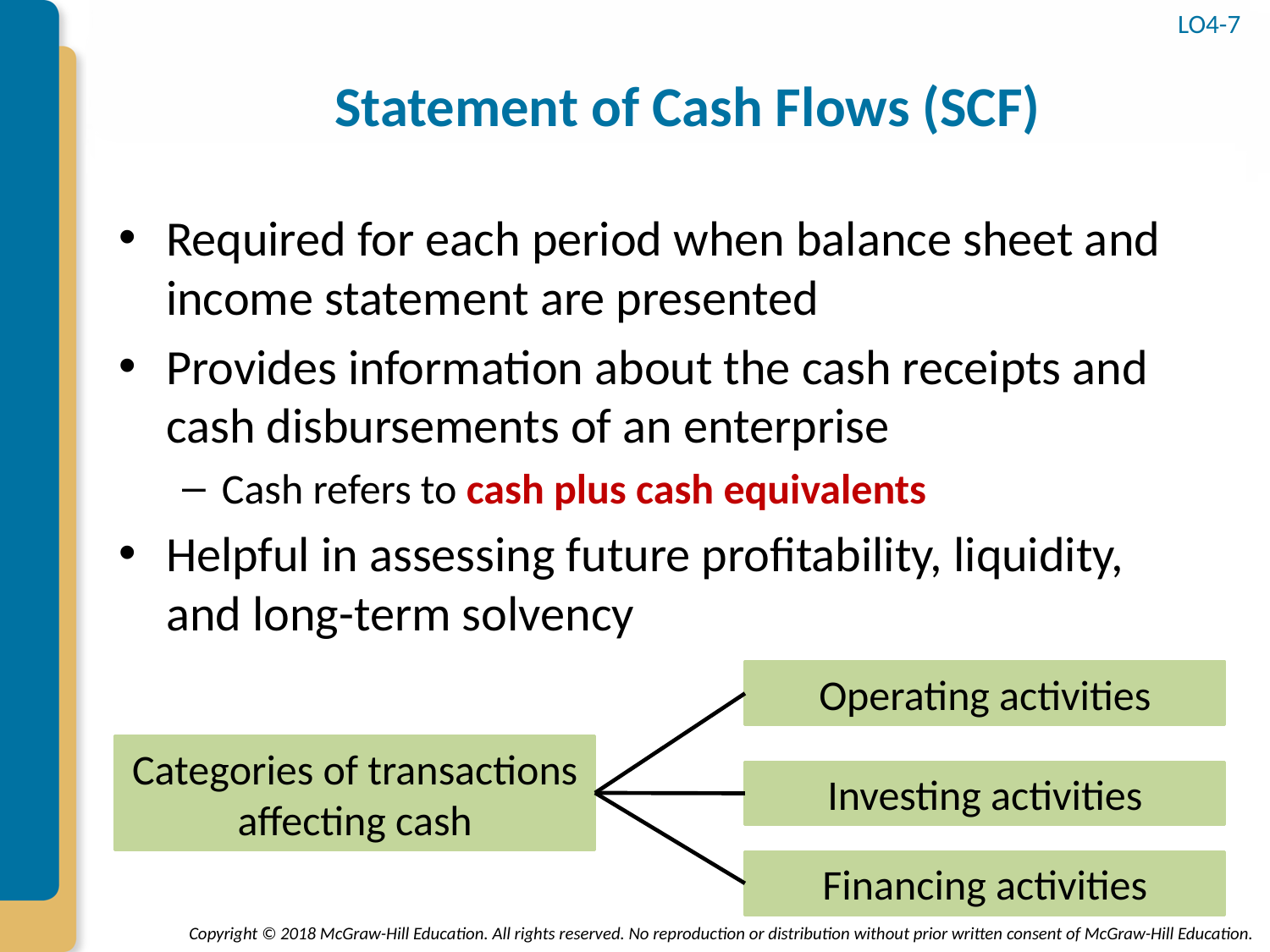

# Statement of Cash Flows (SCF)
LO4-7
Required for each period when balance sheet and income statement are presented
Provides information about the cash receipts and cash disbursements of an enterprise
Cash refers to cash plus cash equivalents
Helpful in assessing future profitability, liquidity, and long-term solvency
Operating activities
Categories of transactions affecting cash
Investing activities
Financing activities